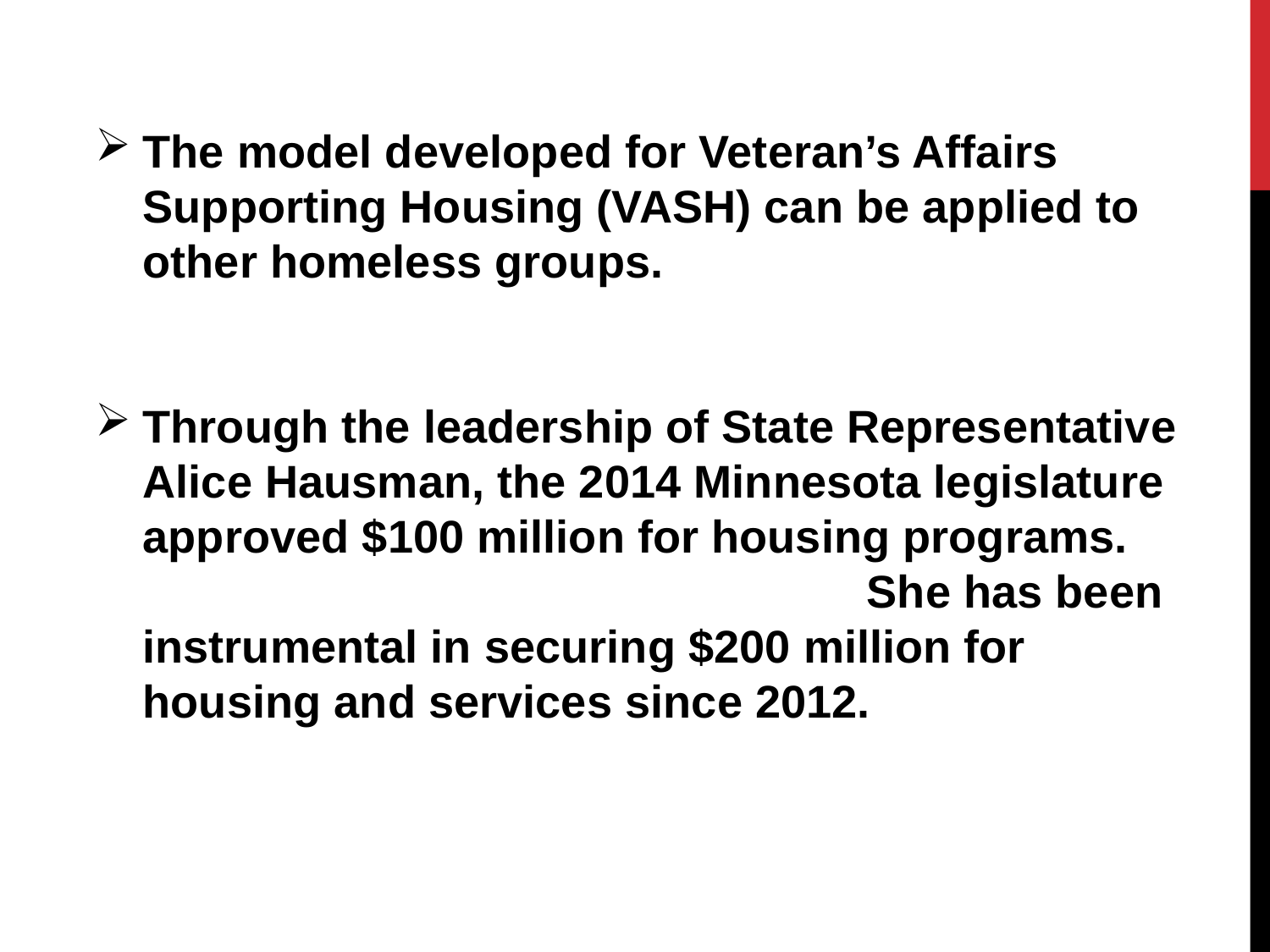

The model developed for Veteran’s Affairs Supporting Housing (VASH) can be applied to other homeless groups.

Through the leadership of State Representative Alice Hausman, the 2014 Minnesota legislature approved $100 million for housing programs.                                                              She has been instrumental in securing $200 million for housing and services since 2012.